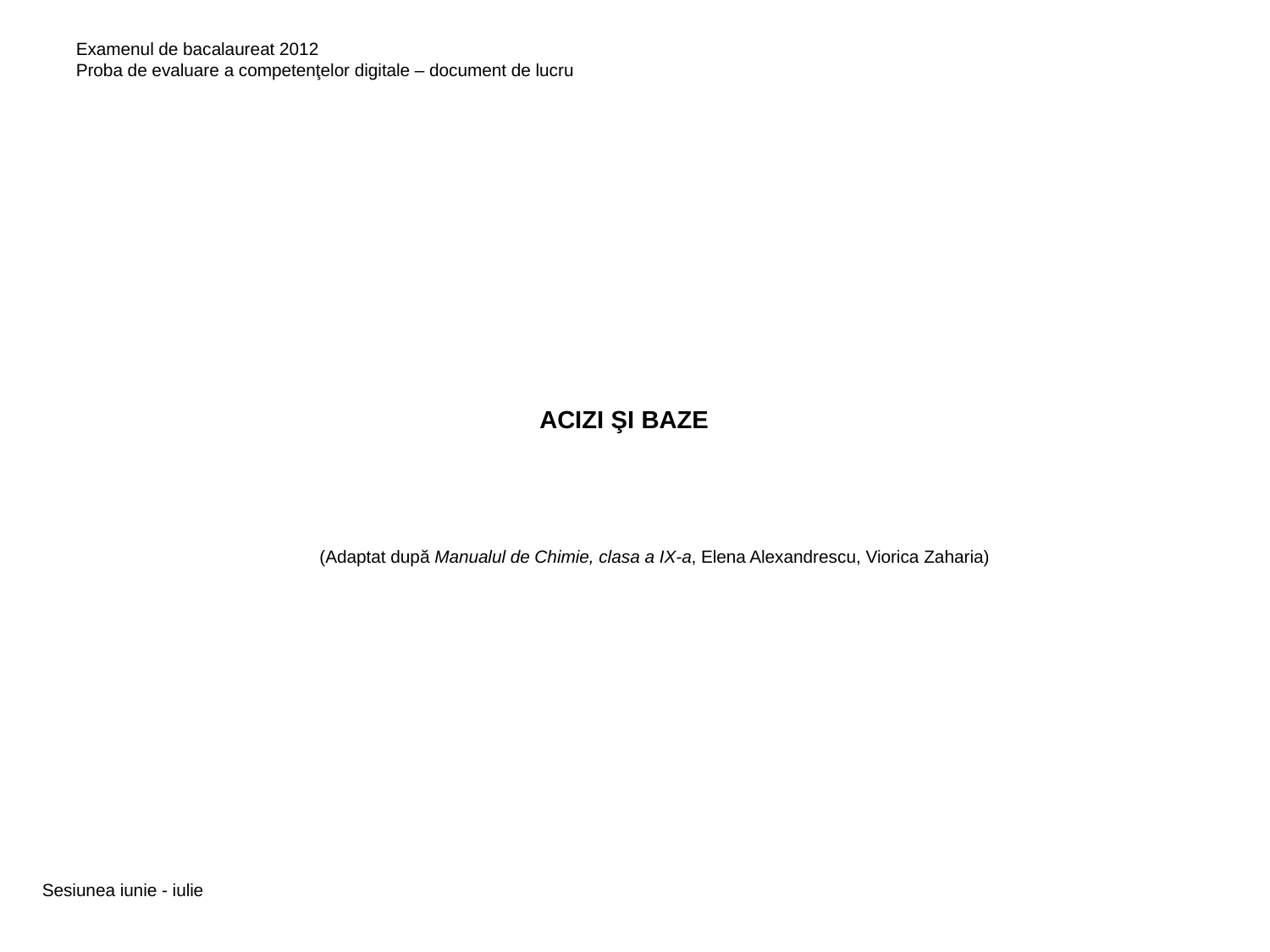

Examenul de bacalaureat 2012
Proba de evaluare a competenţelor digitale – document de lucru
# ACIZI ŞI BAZE
(Adaptat după Manualul de Chimie, clasa a IX-a, Elena Alexandrescu, Viorica Zaharia)
Sesiunea iunie - iulie